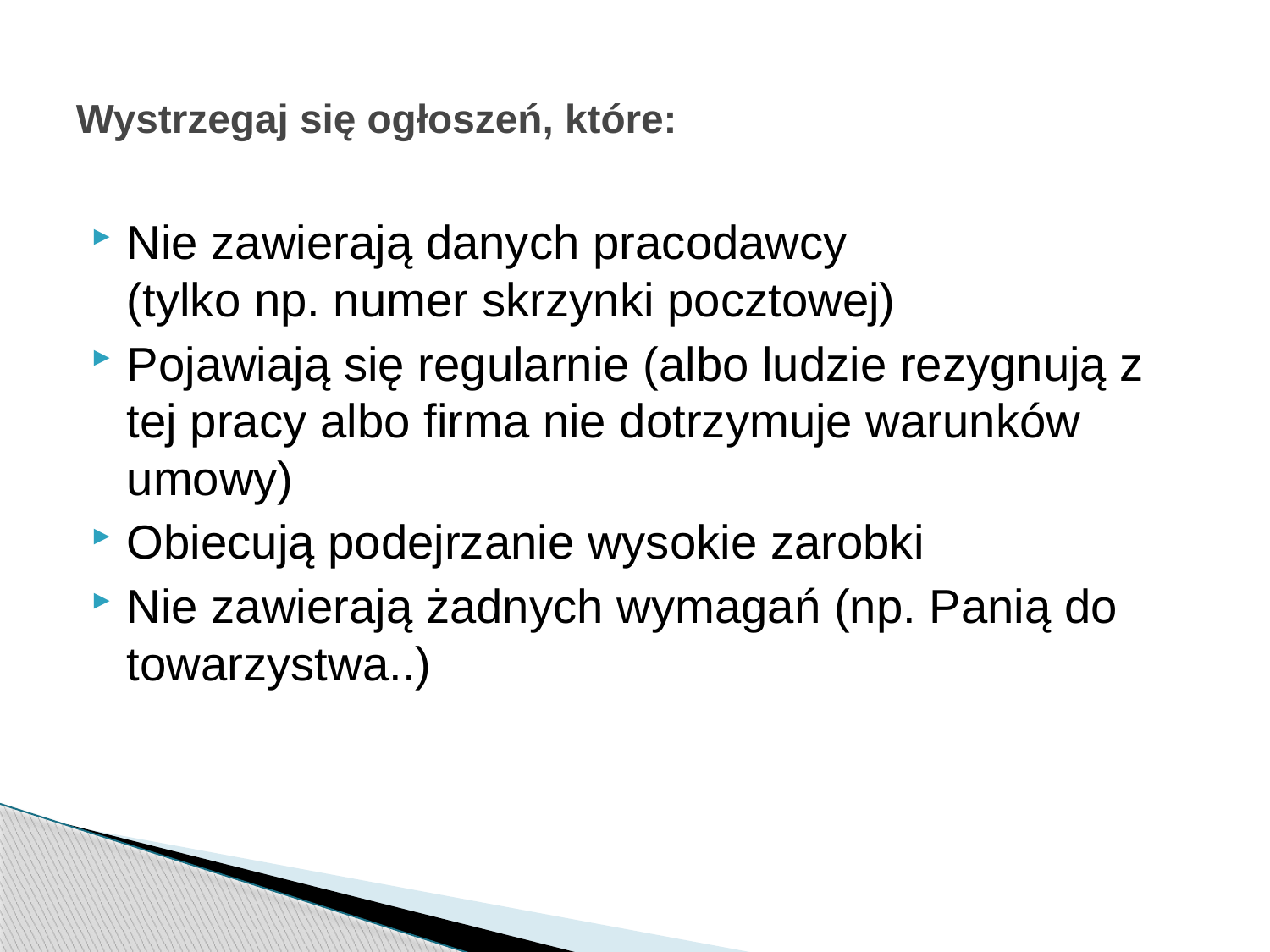

# Wystrzegaj się ogłoszeń, które:
Nie zawierają danych pracodawcy
(tylko np. numer skrzynki pocztowej)
Pojawiają się regularnie (albo ludzie rezygnują z tej pracy albo firma nie dotrzymuje warunków umowy)
Obiecują podejrzanie wysokie zarobki
Nie zawierają żadnych wymagań (np. Panią do towarzystwa..)